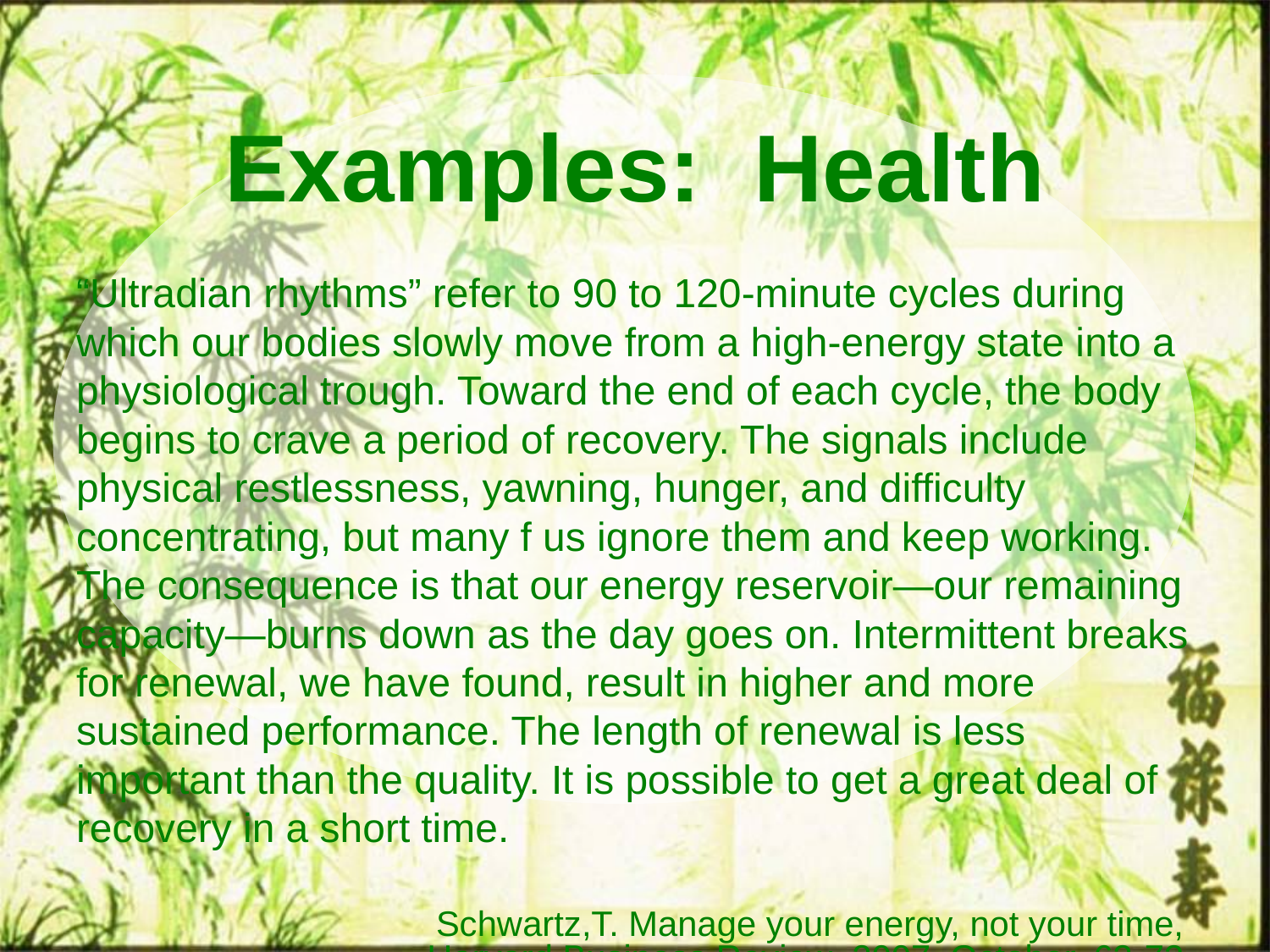

Examples:  Health
“Ultradian rhythms” refer to 90 to 120-minute cycles during which our bodies slowly move from a high-energy state into a physiological trough. Toward the end of each cycle, the body begins to crave a period of recovery. The signals include physical restlessness, yawning, hunger, and difficulty concentrating, but many f us ignore them and keep working. The consequence is that our energy reservoir—our remaining capacity—burns down as the day goes on. Intermittent breaks for renewal, we have found, result in higher and more sustained performance. The length of renewal is less important than the quality. It is possible to get a great deal of recovery in a short time.

Schwartz,T. Manage your energy, not your time,
Harvard Business Review, 2007, October, 63-73.